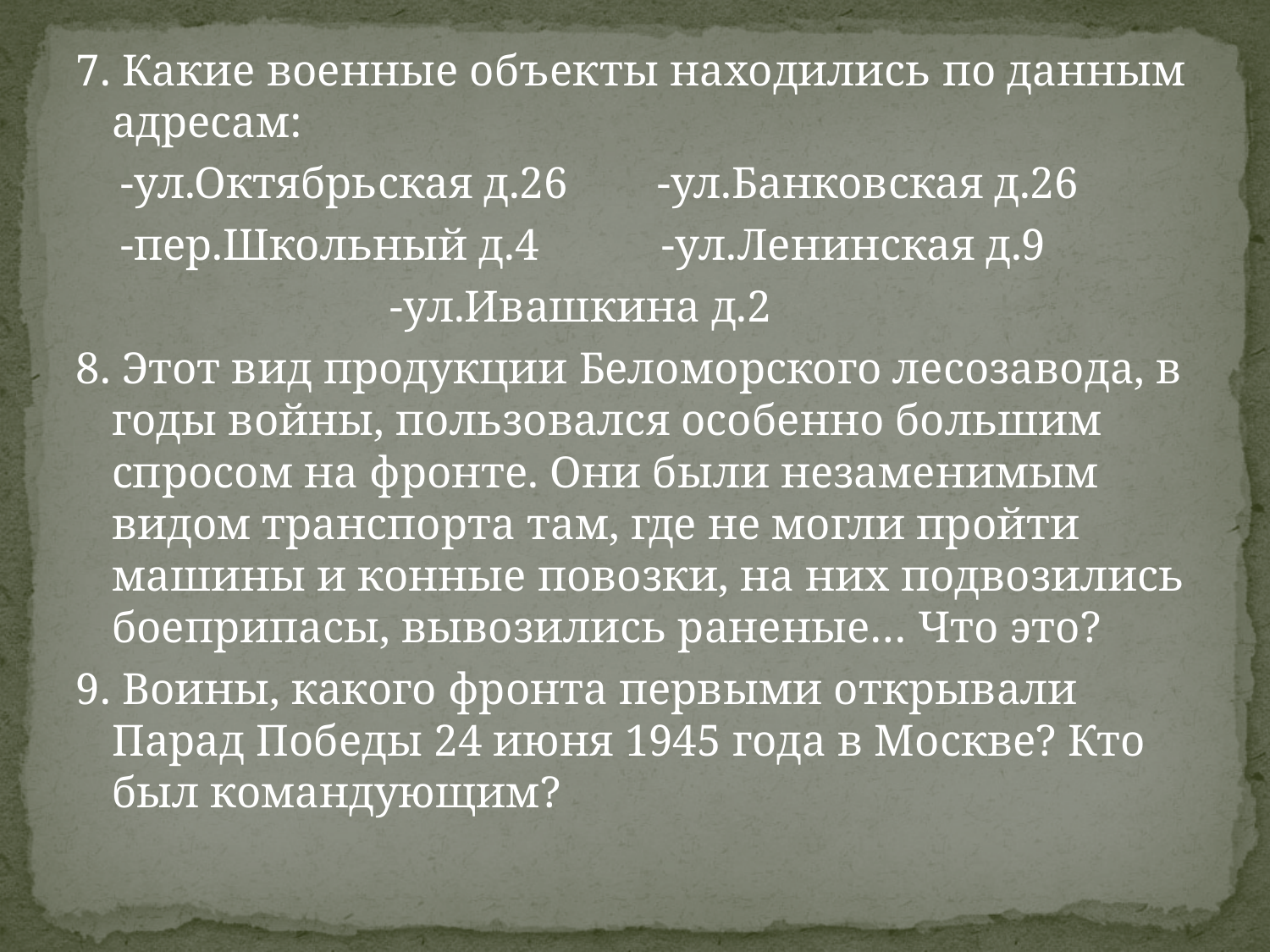

7. Какие военные объекты находились по данным адресам:
    -ул.Октябрьская д.26        -ул.Банковская д.26
    -пер.Школьный д.4           -ул.Ленинская д.9
                            -ул.Ивашкина д.2
8. Этот вид продукции Беломорского лесозавода, в годы войны, пользовался особенно большим спросом на фронте. Они были незаменимым видом транспорта там, где не могли пройти машины и конные повозки, на них подвозились боеприпасы, вывозились раненые… Что это?
9. Воины, какого фронта первыми открывали Парад Победы 24 июня 1945 года в Москве? Кто был командующим?